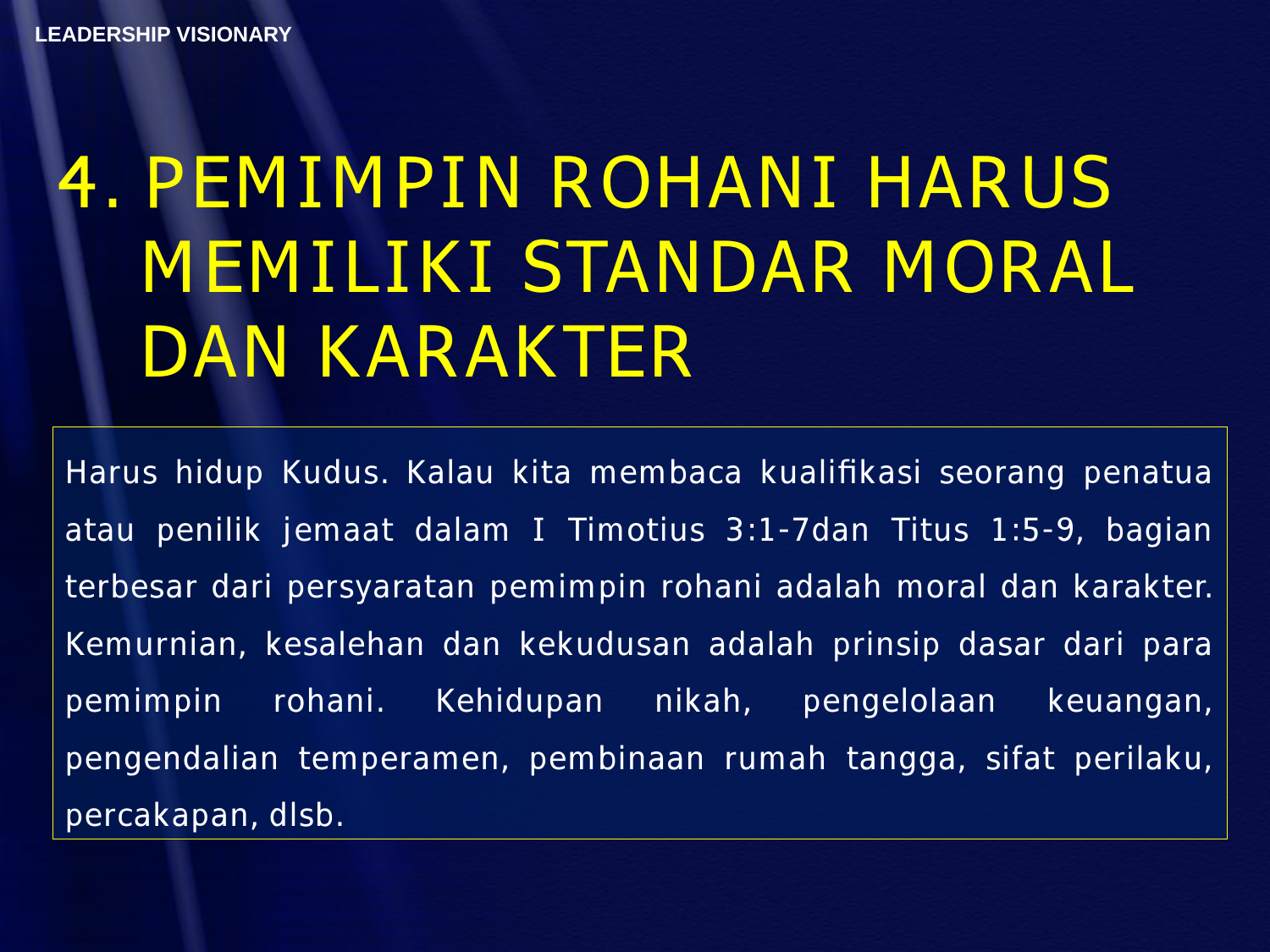

4. PEMIMPIN ROHANI HARUS
    MEMILIKI STANDAR MORAL
    DAN KARAKTER
Harus hidup Kudus. Kalau kita membaca kualifikasi seorang penatua atau penilik jemaat dalam I Timotius 3:1-7dan Titus 1:5-9, bagian terbesar dari persyaratan pemimpin rohani adalah moral dan karakter. Kemurnian, kesalehan dan kekudusan adalah prinsip dasar dari para pemimpin rohani. Kehidupan nikah, pengelolaan keuangan, pengendalian temperamen, pembinaan rumah tangga, sifat perilaku, percakapan, dlsb.